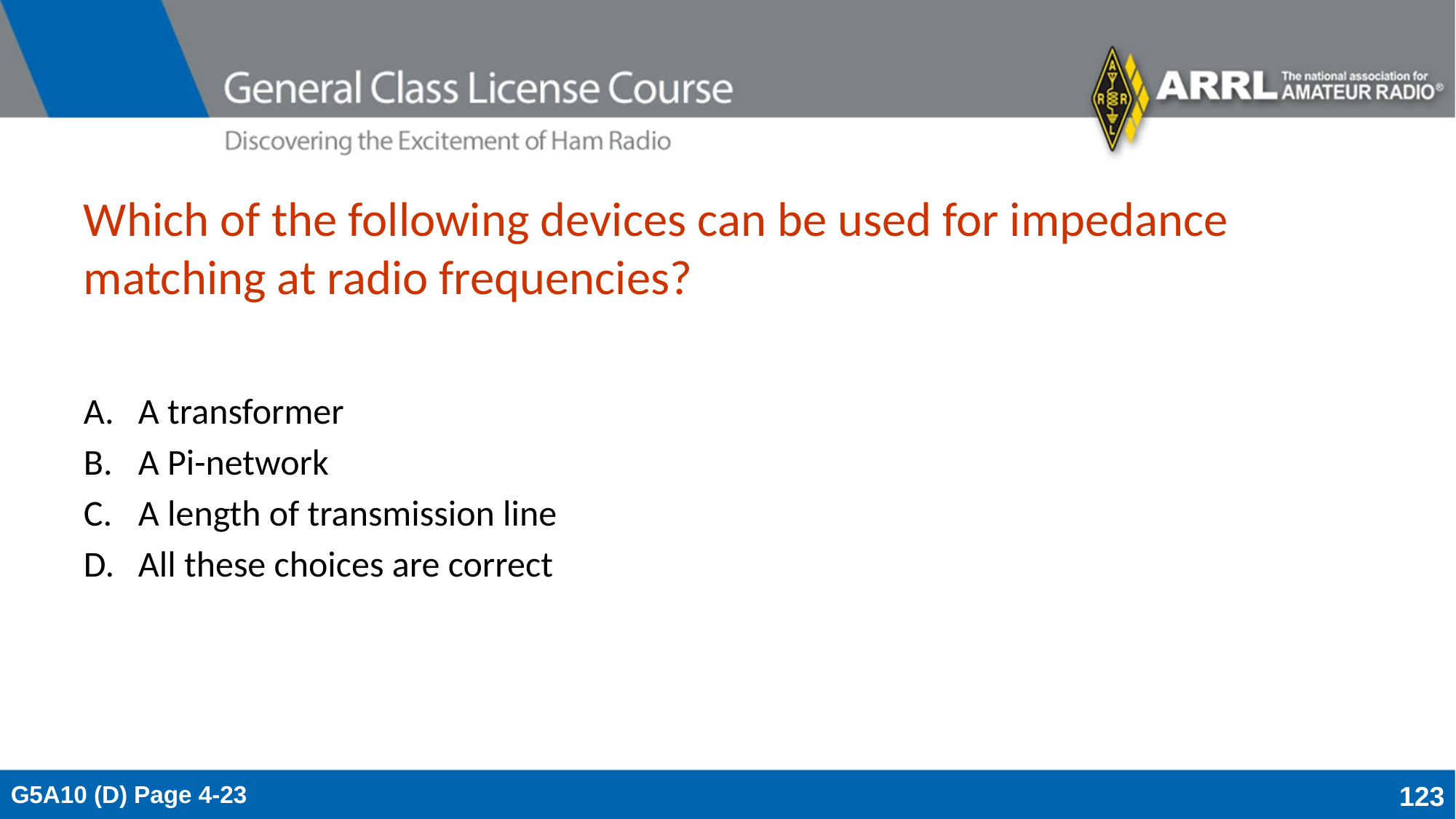

# Which of the following devices can be used for impedance matching at radio frequencies?
A transformer
A Pi-network
A length of transmission line
All these choices are correct
G5A10 (D) Page 4-23
123